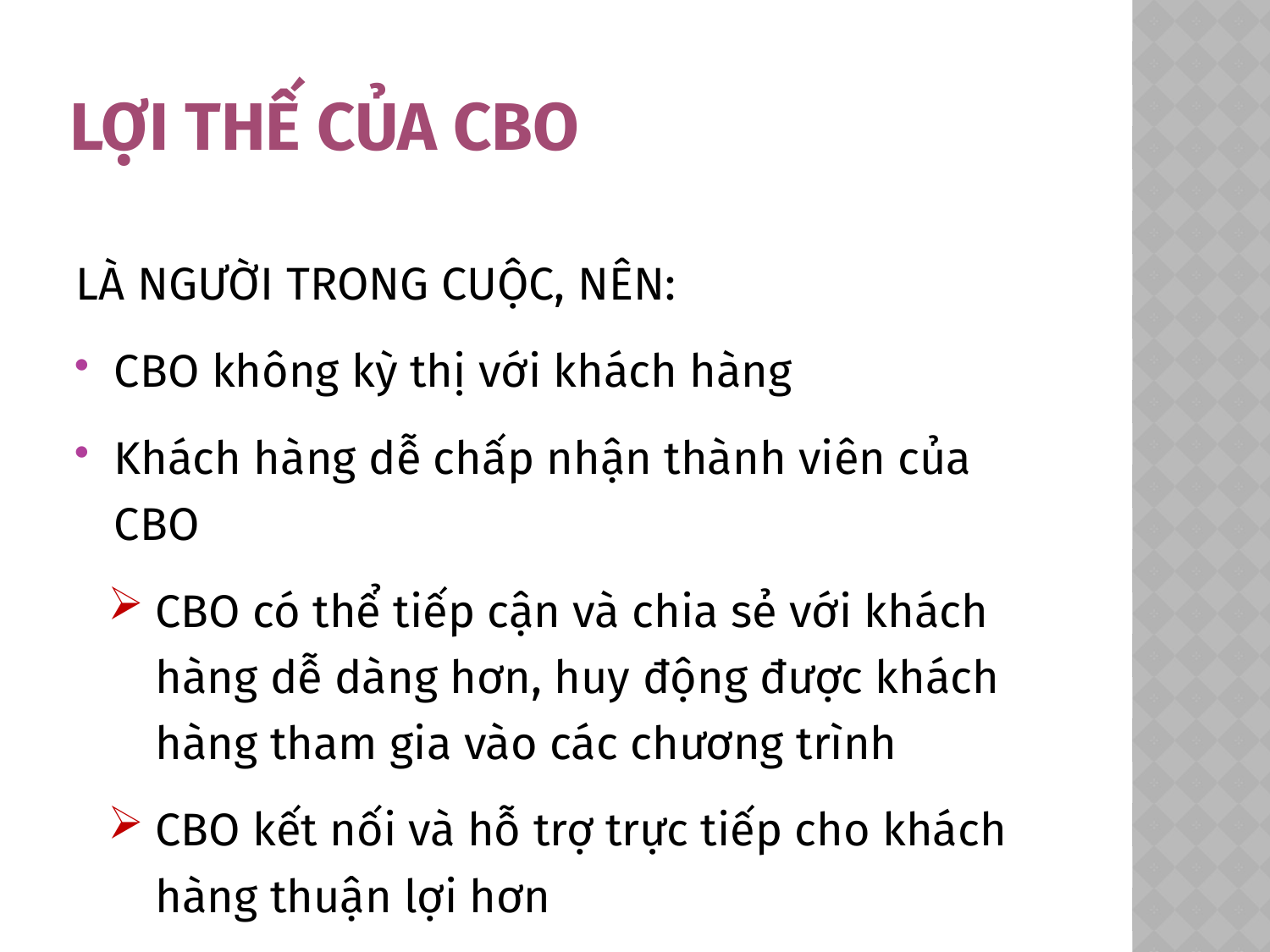

# Lợi thế của cbo
LÀ NGƯỜI TRONG CUỘC, NÊN:
CBO không kỳ thị với khách hàng
Khách hàng dễ chấp nhận thành viên của CBO
CBO có thể tiếp cận và chia sẻ với khách hàng dễ dàng hơn, huy động được khách hàng tham gia vào các chương trình
CBO kết nối và hỗ trợ trực tiếp cho khách hàng thuận lợi hơn